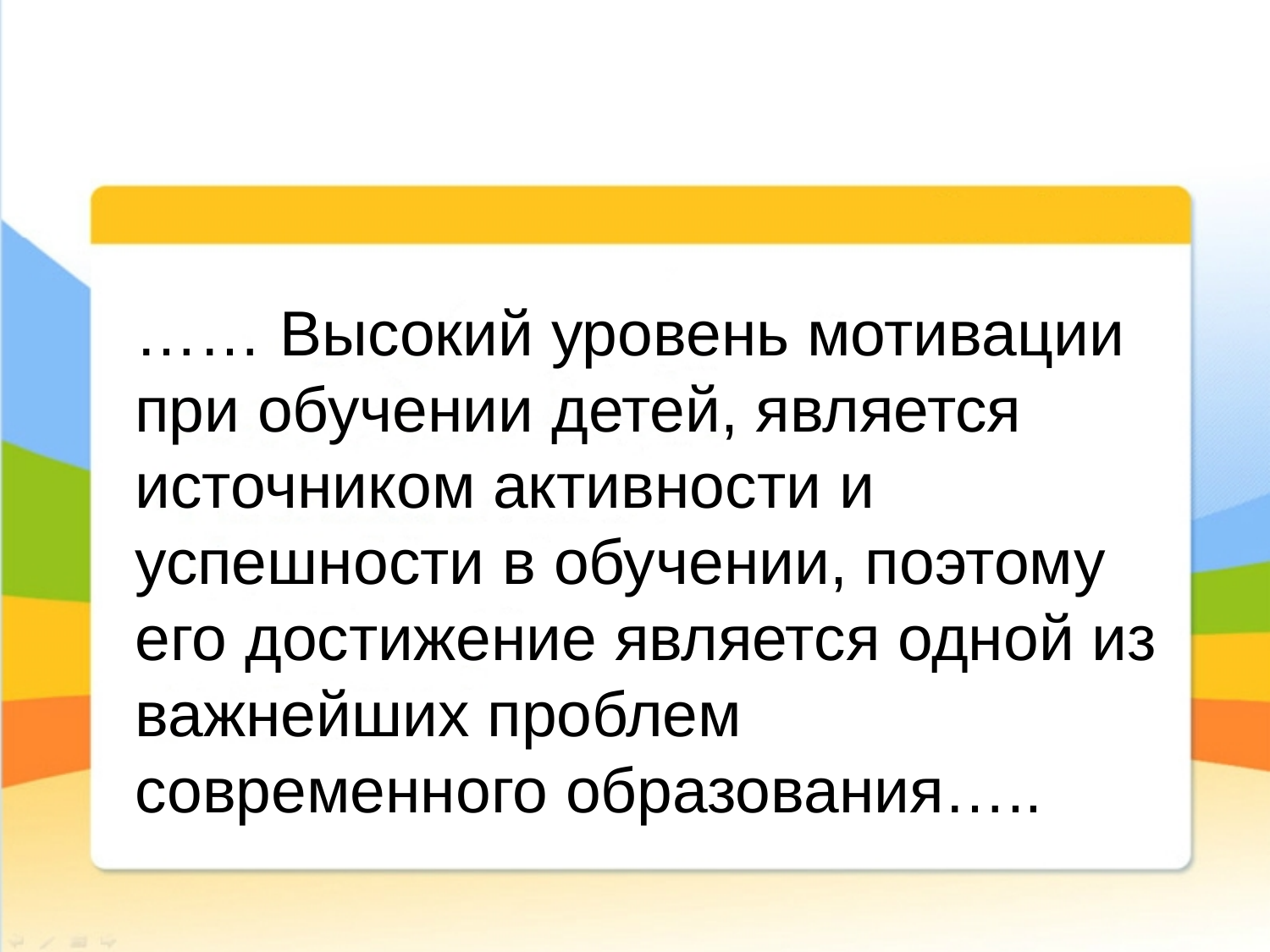

…… Высокий уровень мотивации при обучении детей, является источником активности и успешности в обучении, поэтому его достижение является одной из важнейших проблем современного образования…..